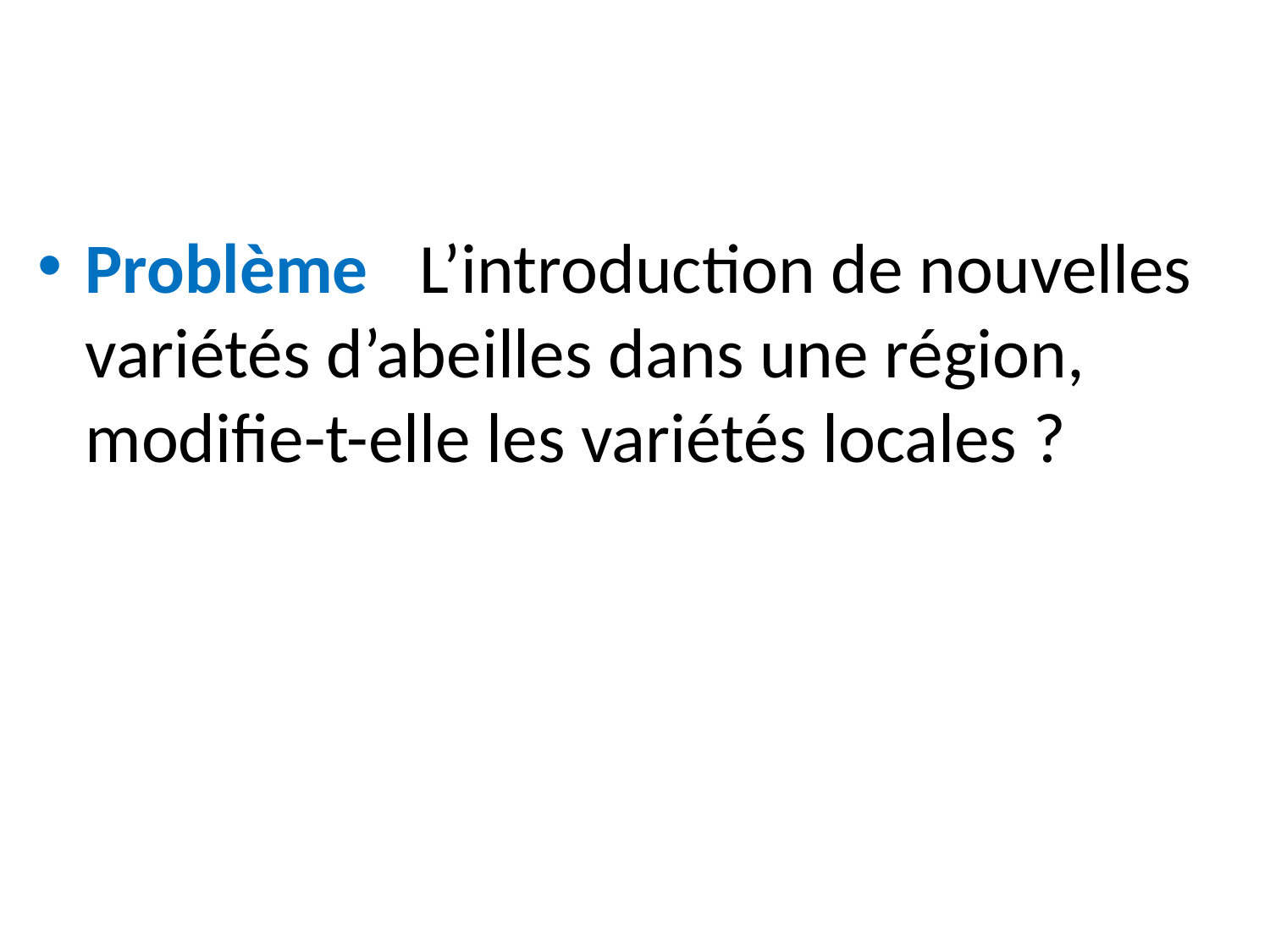

Problème : L’introduction de nouvelles variétés d’abeilles dans une région, modifie-t-elle les variétés locales ?